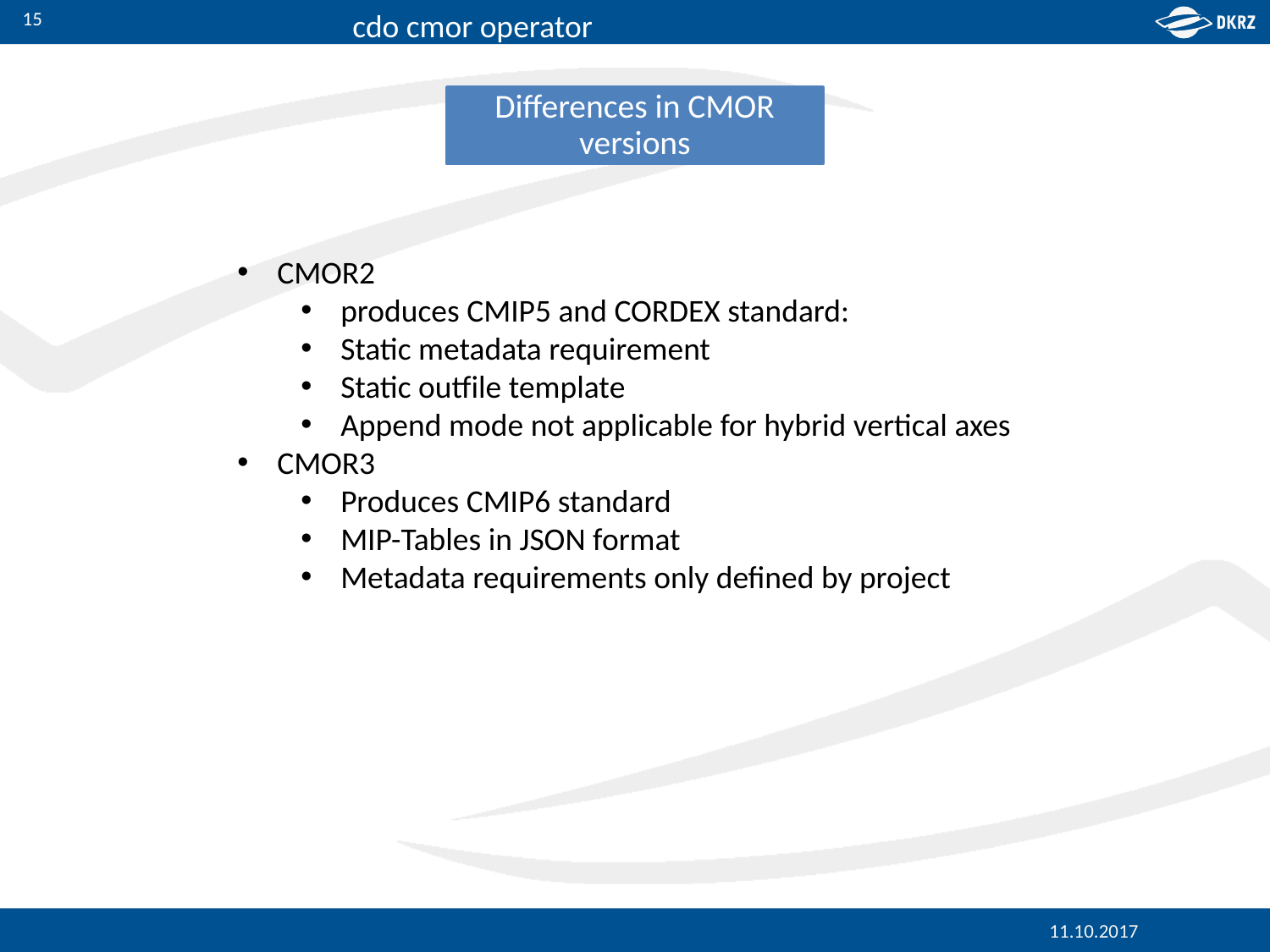

15

Differences in CMOR versions
CMOR2
produces CMIP5 and CORDEX standard:
Static metadata requirement
Static outfile template
Append mode not applicable for hybrid vertical axes
CMOR3
Produces CMIP6 standard
MIP-Tables in JSON format
Metadata requirements only defined by project
11.10.2017